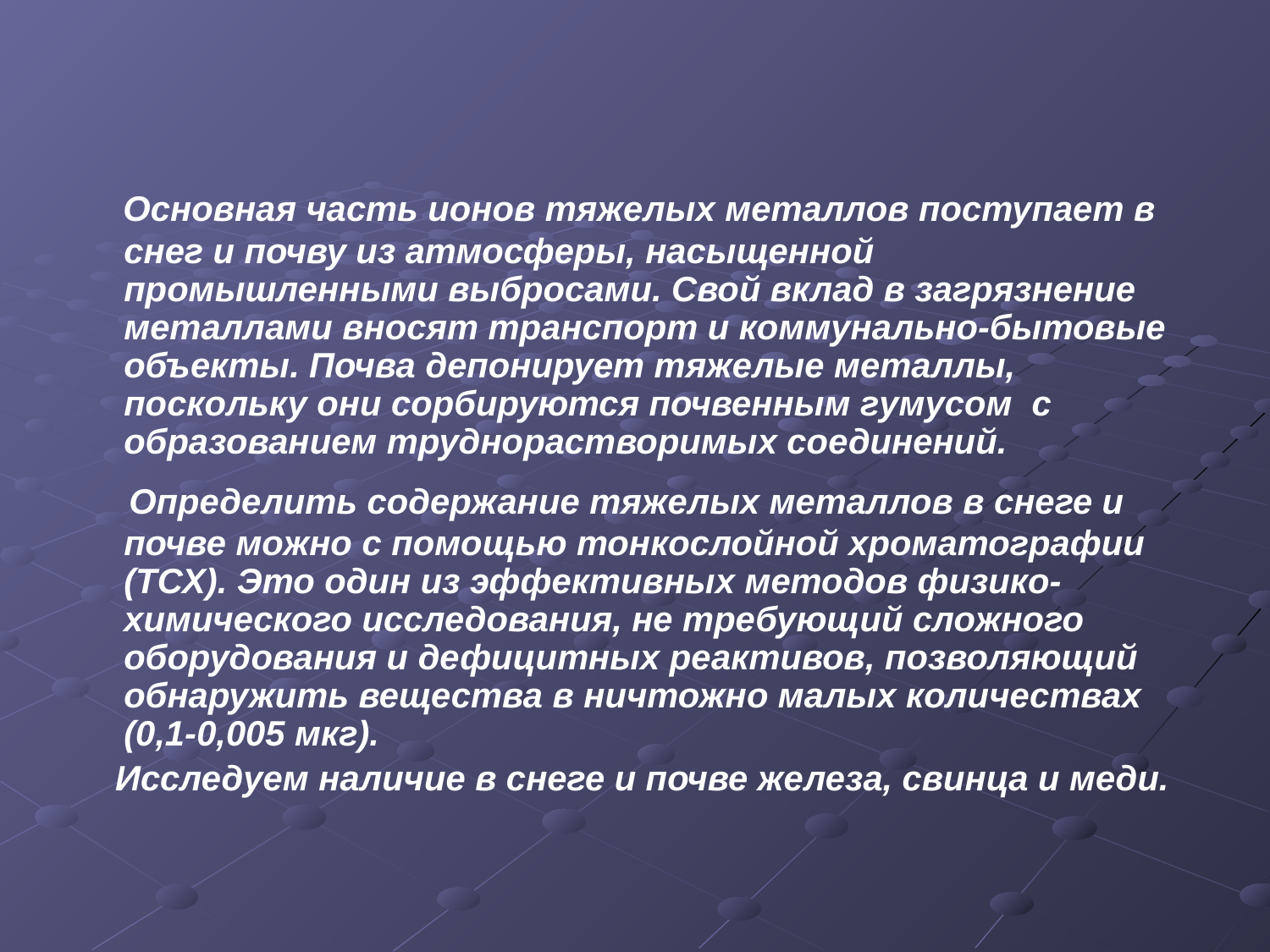

Основная часть ионов тяжелых металлов поступает в снег и почву из атмосферы, насыщенной промышленными выбросами. Свой вклад в загрязнение металлами вносят транспорт и коммунально-бытовые объекты. Почва депонирует тяжелые металлы, поскольку они сорбируются почвенным гумусом  с образованием труднорастворимых соединений.
     Определить содержание тяжелых металлов в снеге и почве можно с помощью тонкослойной хроматографии (ТСХ). Это один из эффективных методов физико-химического исследования, не требующий сложного оборудования и дефицитных реактивов, позволяющий обнаружить вещества в ничтожно малых количествах (0,1-0,005 мкг).
    Исследуем наличие в снеге и почве железа, свинца и меди.